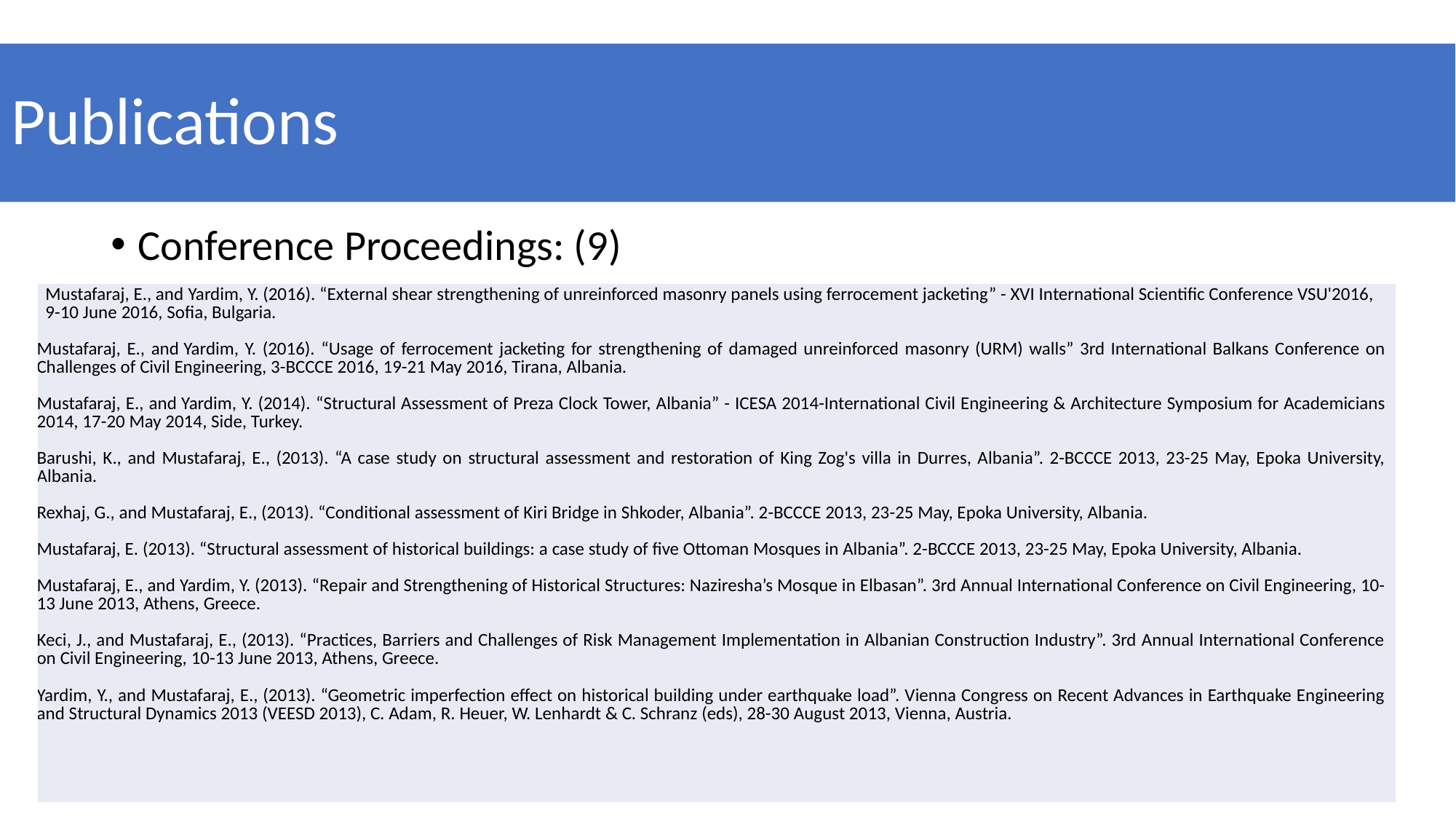

# Publications
Conference Proceedings: (9)

| Mustafaraj, E., and Yardim, Y. (2016). “External shear strengthening of unreinforced masonry panels using ferrocement jacketing” - XVI International Scientific Conference VSU'2016, 9-10 June 2016, Sofia, Bulgaria.   Mustafaraj, E., and Yardim, Y. (2016). “Usage of ferrocement jacketing for strengthening of damaged unreinforced masonry (URM) walls” 3rd International Balkans Conference on Challenges of Civil Engineering, 3-BCCCE 2016, 19-21 May 2016, Tirana, Albania.   Mustafaraj, E., and Yardim, Y. (2014). “Structural Assessment of Preza Clock Tower, Albania” - ICESA 2014-International Civil Engineering & Architecture Symposium for Academicians 2014, 17-20 May 2014, Side, Turkey.   Barushi, K., and Mustafaraj, E., (2013). “A case study on structural assessment and restoration of King Zog's villa in Durres, Albania”. 2-BCCCE 2013, 23-25 May, Epoka University, Albania.   Rexhaj, G., and Mustafaraj, E., (2013). “Conditional assessment of Kiri Bridge in Shkoder, Albania”. 2-BCCCE 2013, 23-25 May, Epoka University, Albania.   Mustafaraj, E. (2013). “Structural assessment of historical buildings: a case study of five Ottoman Mosques in Albania”. 2-BCCCE 2013, 23-25 May, Epoka University, Albania.   Mustafaraj, E., and Yardim, Y. (2013). “Repair and Strengthening of Historical Structures: Naziresha’s Mosque in Elbasan”. 3rd Annual International Conference on Civil Engineering, 10-13 June 2013, Athens, Greece.   Keci, J., and Mustafaraj, E., (2013). “Practices, Barriers and Challenges of Risk Management Implementation in Albanian Construction Industry”. 3rd Annual International Conference on Civil Engineering, 10-13 June 2013, Athens, Greece.   Yardim, Y., and Mustafaraj, E., (2013). “Geometric imperfection effect on historical building under earthquake load”. Vienna Congress on Recent Advances in Earthquake Engineering and Structural Dynamics 2013 (VEESD 2013), C. Adam, R. Heuer, W. Lenhardt & C. Schranz (eds), 28-30 August 2013, Vienna, Austria. |
| --- |